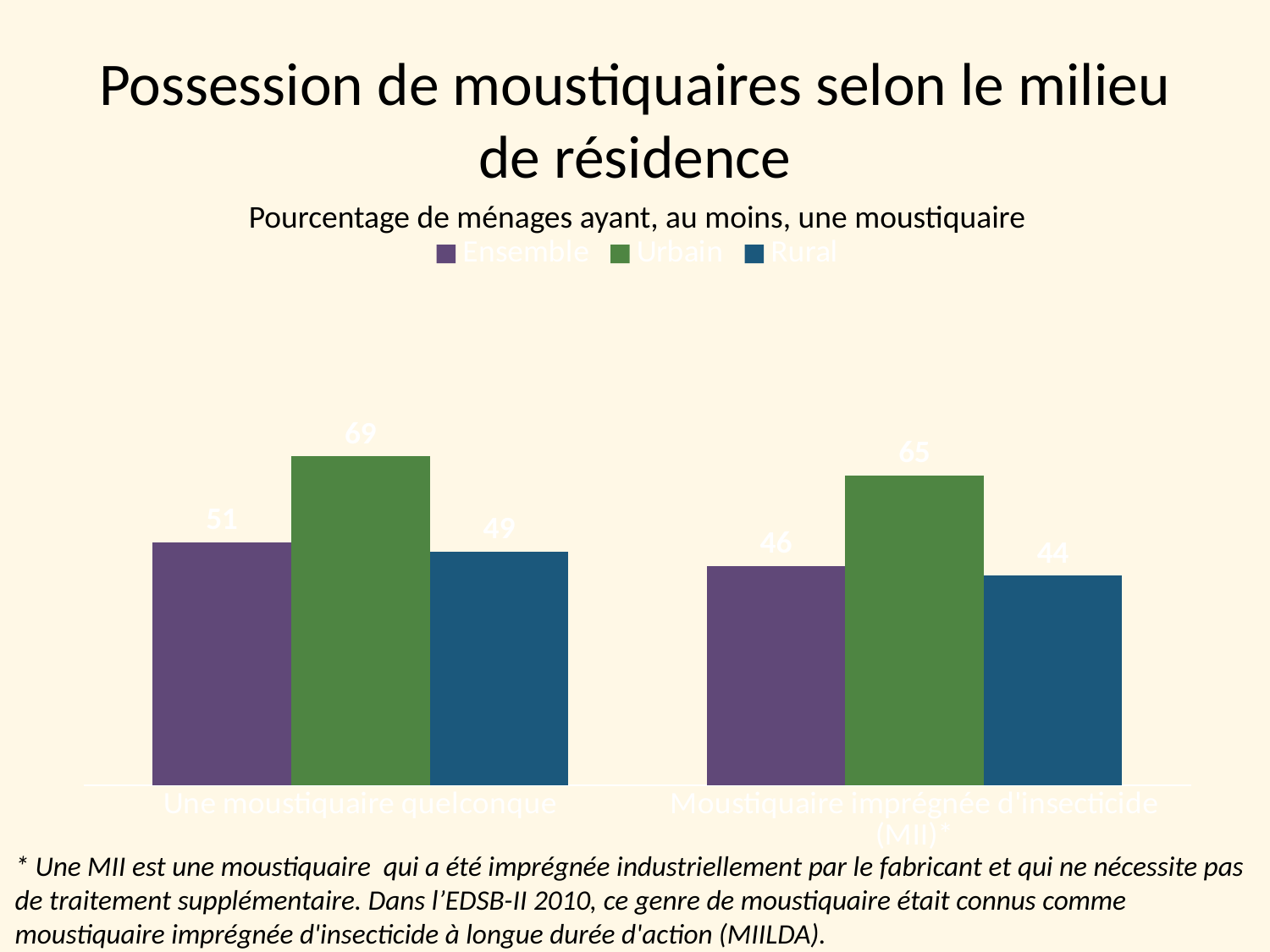

# Possession de moustiquaires selon le milieu de résidence
Pourcentage de ménages ayant, au moins, une moustiquaire

### Chart

| Category | Ensemble | Urbain | Rural |
|---|---|---|---|
| Une moustiquaire quelconque | 51.0 | 69.0 | 49.0 |
| Moustiquaire imprégnée d'insecticide (MII)* | 46.0 | 65.0 | 44.0 |
* Une MII est une moustiquaire  qui a été imprégnée industriellement par le fabricant et qui ne nécessite pas de traitement supplémentaire. Dans l’EDSB-II 2010, ce genre de moustiquaire était connus comme moustiquaire imprégnée d'insecticide à longue durée d'action (MIILDA).